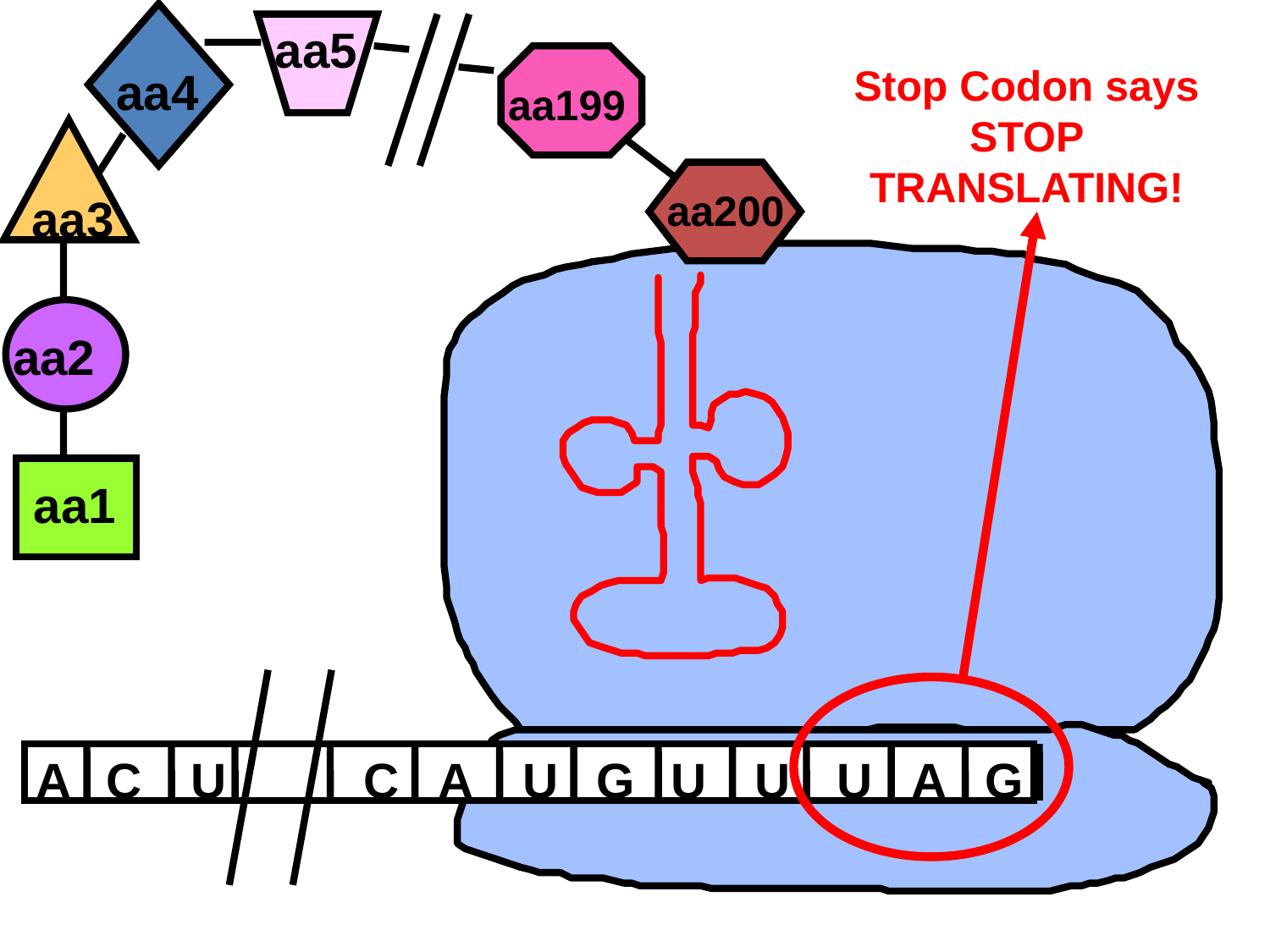

aa5

Stop Codon says STOP TRANSLATING!
aa4

aa199

aa200
aa3

aa2

aa1

A
C
U
C
A
U
G
U
U
U
A
G